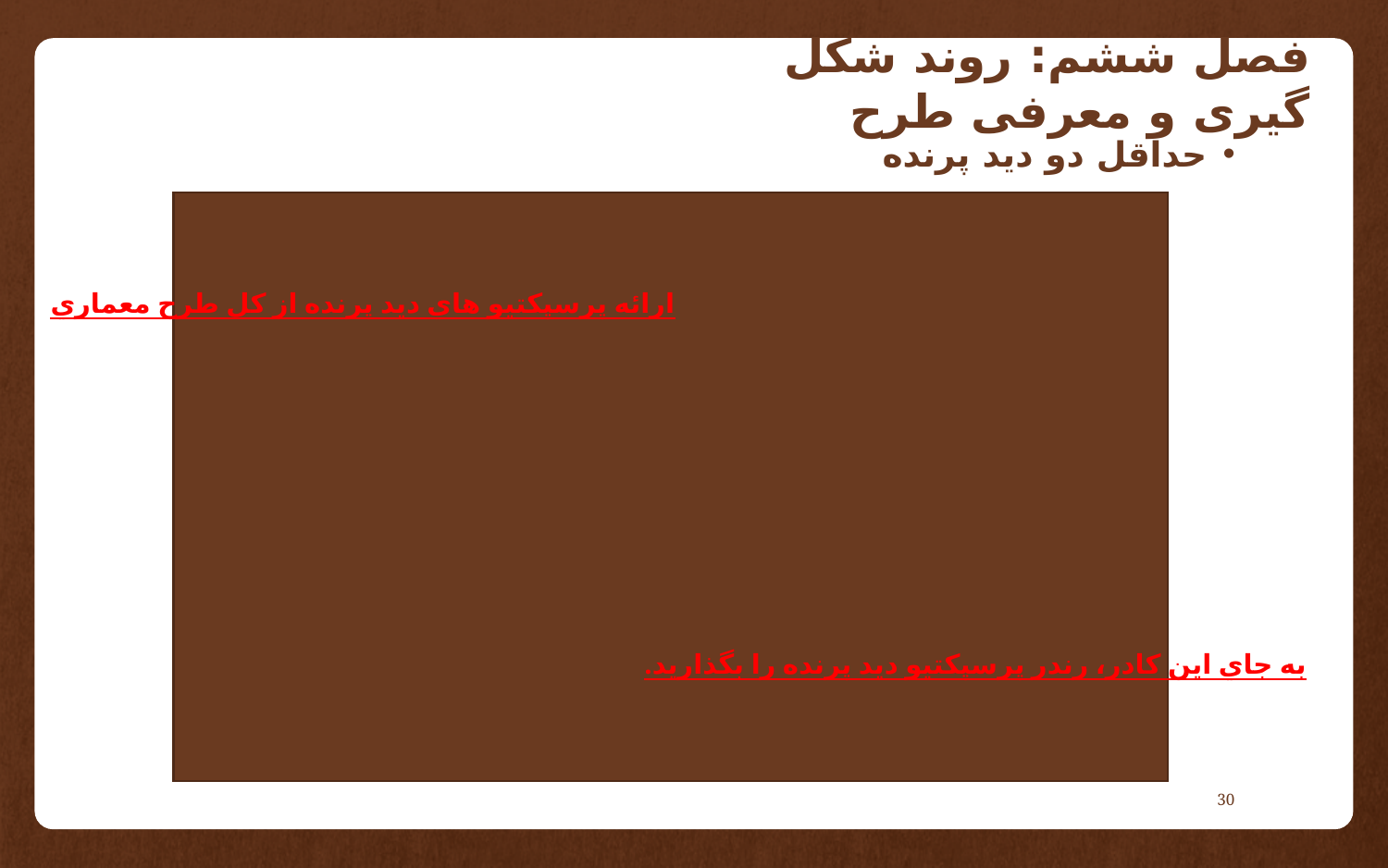

# فصل ششم: روند شکل گیری و معرفی طرح
حداقل دو دید پرنده

ارائه پرسپکتيو هاي ديد پرنده از کل طرح معماري
به جاي اين کادر، رندر پرسپکتيو ديد پرنده را بگذاريد.
30